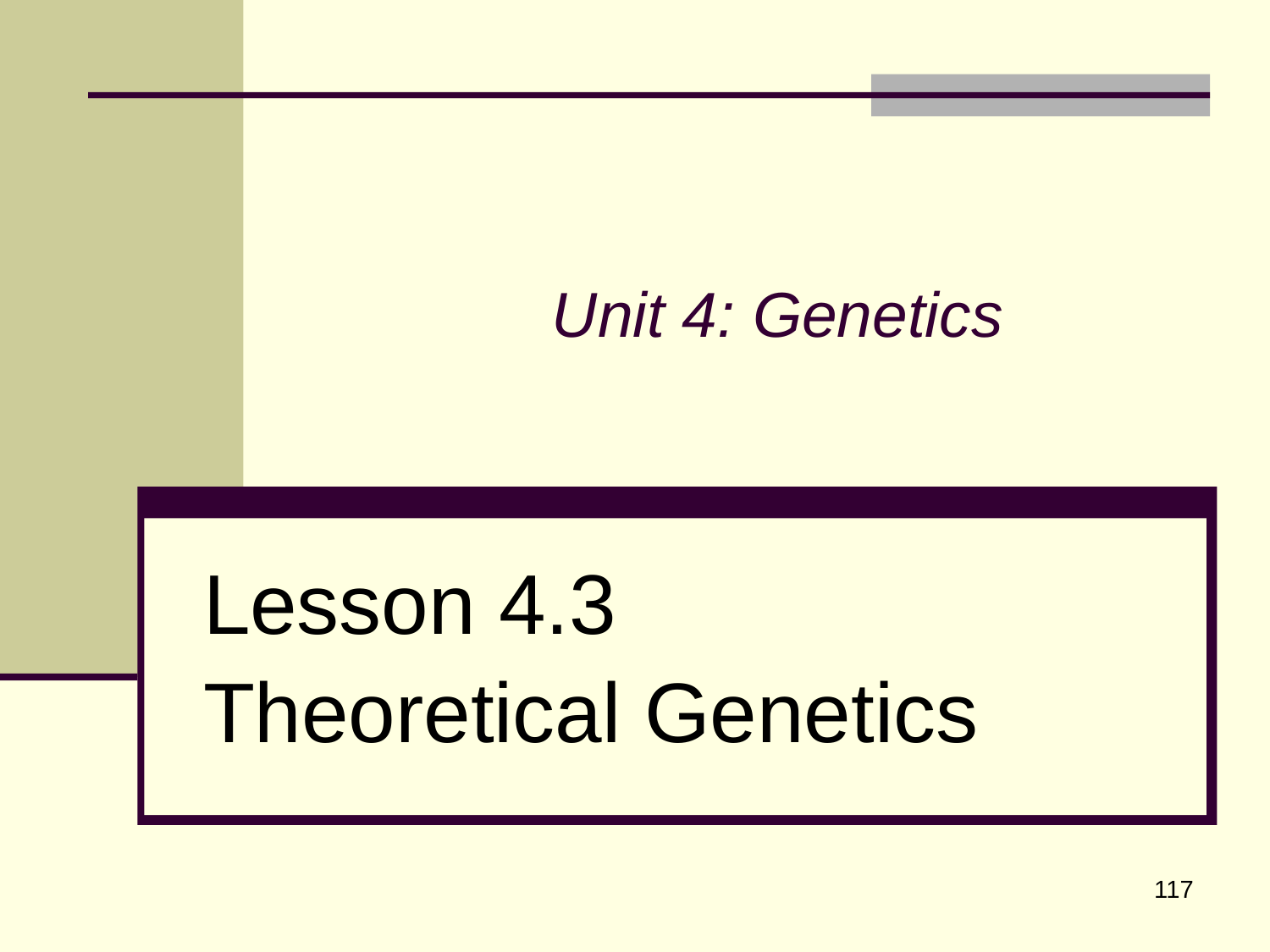

# Unit 4: Genetics
Lesson 4.3
Theoretical Genetics
117